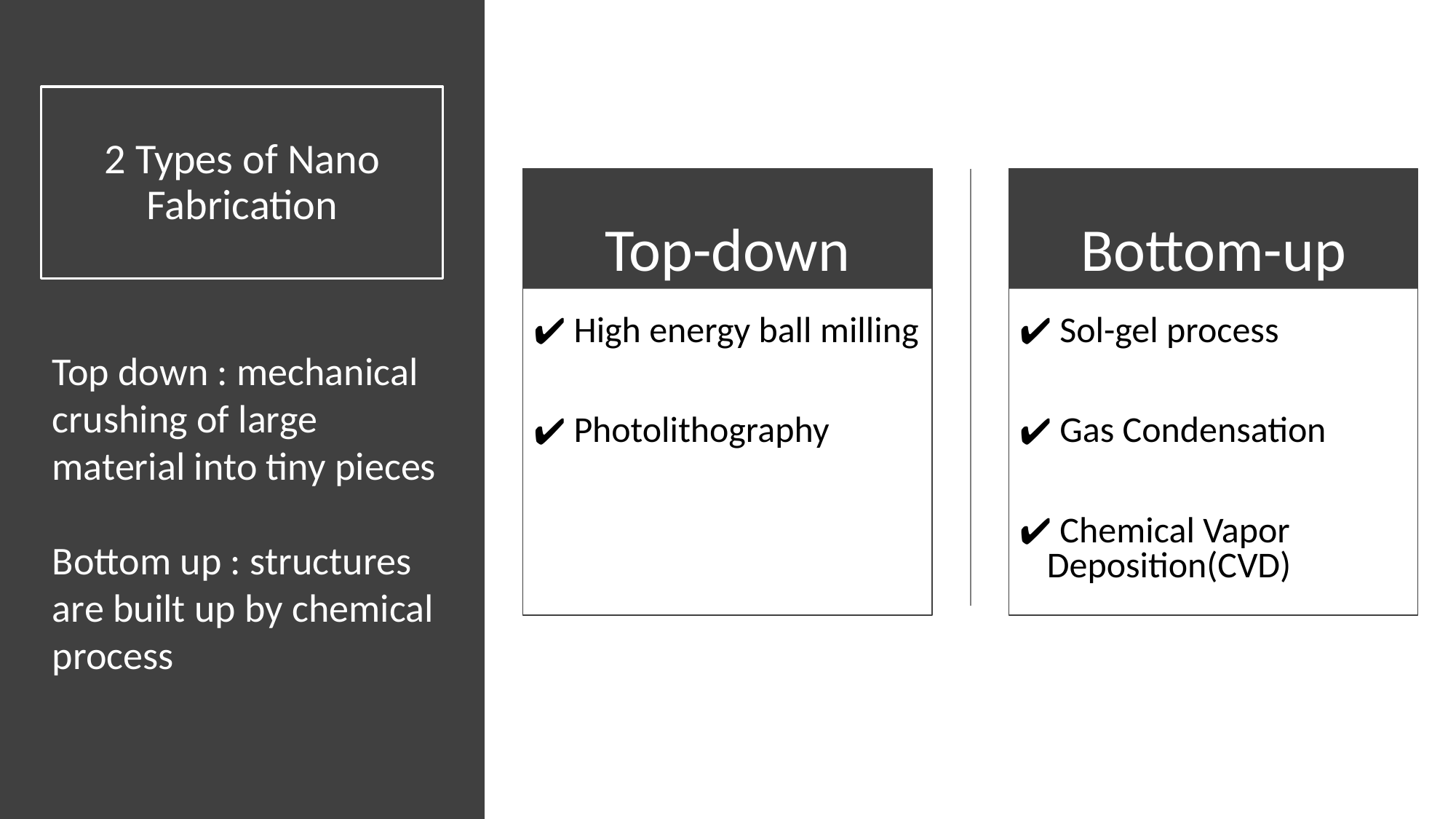

2 Types of Nano Fabrication
Top-down
Bottom-up

 High energy ball milling

 Photolithography

 Sol-gel process

 Gas Condensation

 Chemical Vapor Deposition(CVD)

Top down : mechanical crushing of large material into tiny pieces

Bottom up : structures are built up by chemical process